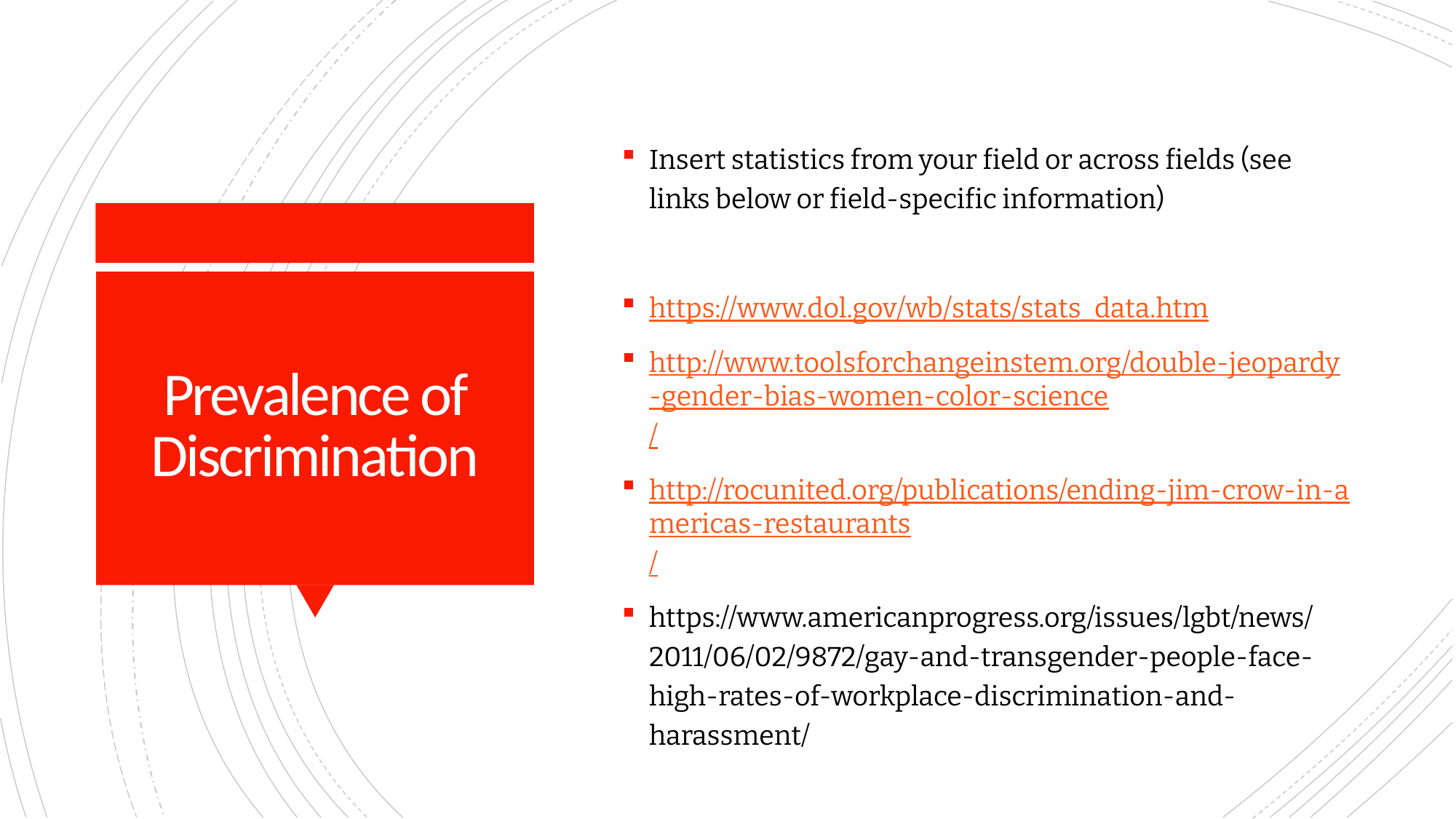

Insert statistics from your field or across fields (see links below or field-specific information)

https://www.dol.gov/wb/stats/stats_data.htm
http://www.toolsforchangeinstem.org/double-jeopardy-gender-bias-women-color-science/
http://rocunited.org/publications/ending-jim-crow-in-americas-restaurants/
https://www.americanprogress.org/issues/lgbt/news/2011/06/02/9872/gay-and-transgender-people-face-high-rates-of-workplace-discrimination-and-harassment/
# Prevalence of Discrimination